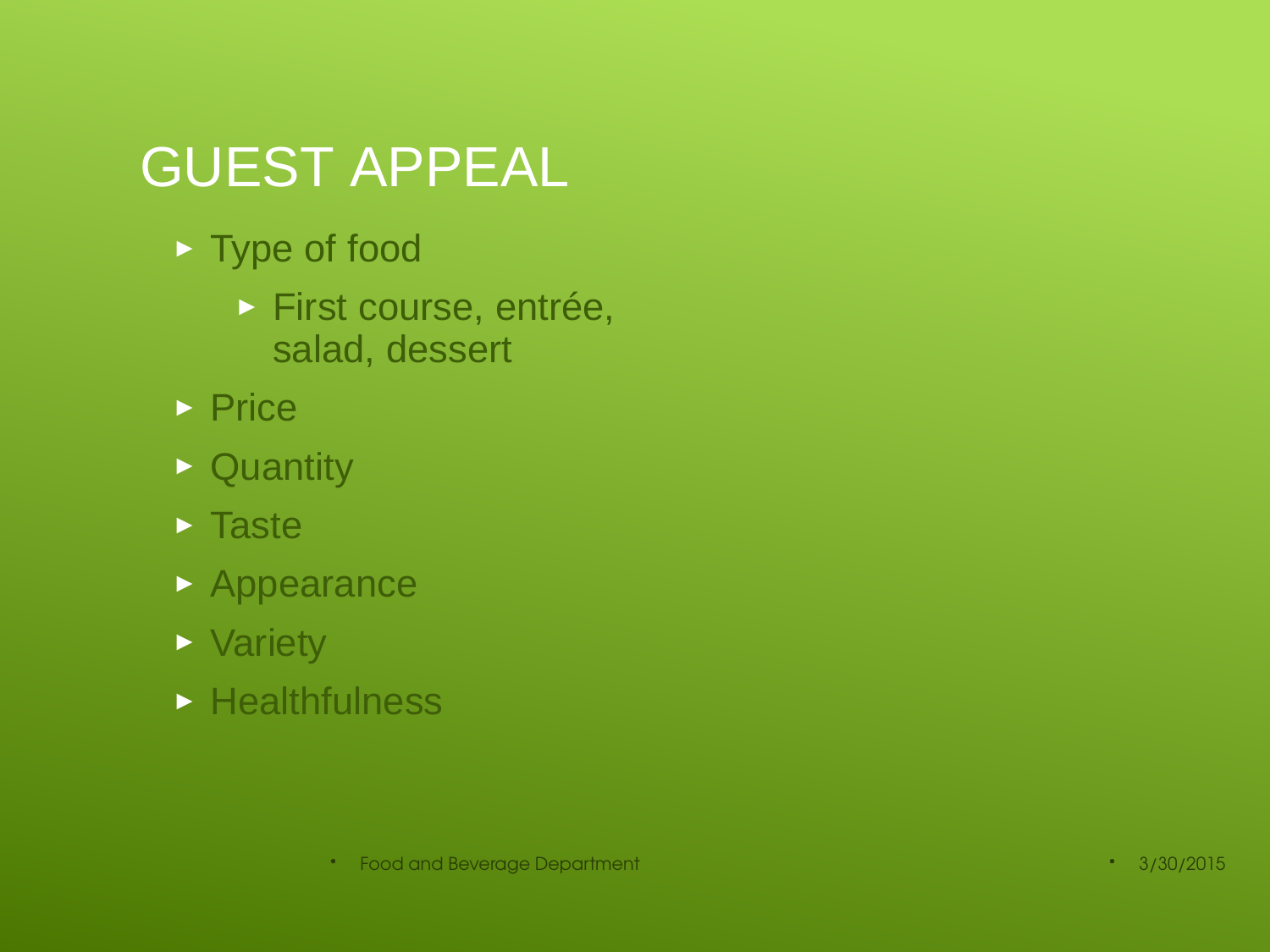

# GUEST APPEAL
Type of food
First course, entrée, salad, dessert
Price
Quantity
Taste
Appearance
Variety
Healthfulness

Food and Beverage Department
3/30/2015